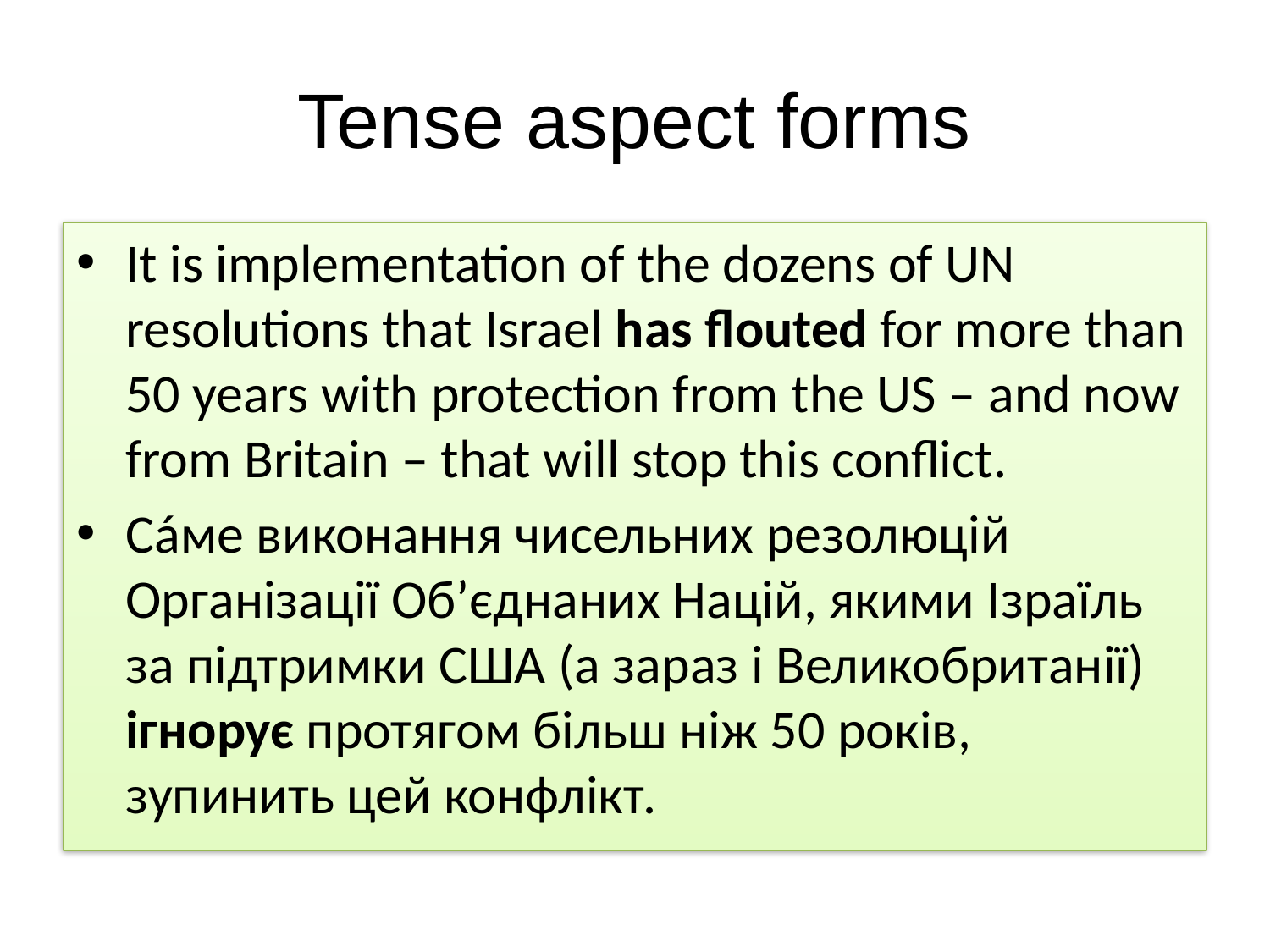

# Tense aspect forms
It is implementation of the dozens of UN resolutions that Israel has flouted for more than 50 years with protection from the US – and now from Britain – that will stop this conflict.
Сáме виконання чисельних резолюцій Організації Об’єднаних Націй, якими Ізраїль за підтримки США (а зараз і Великобританії) ігнорує протягом більш ніж 50 років, зупинить цей конфлікт.